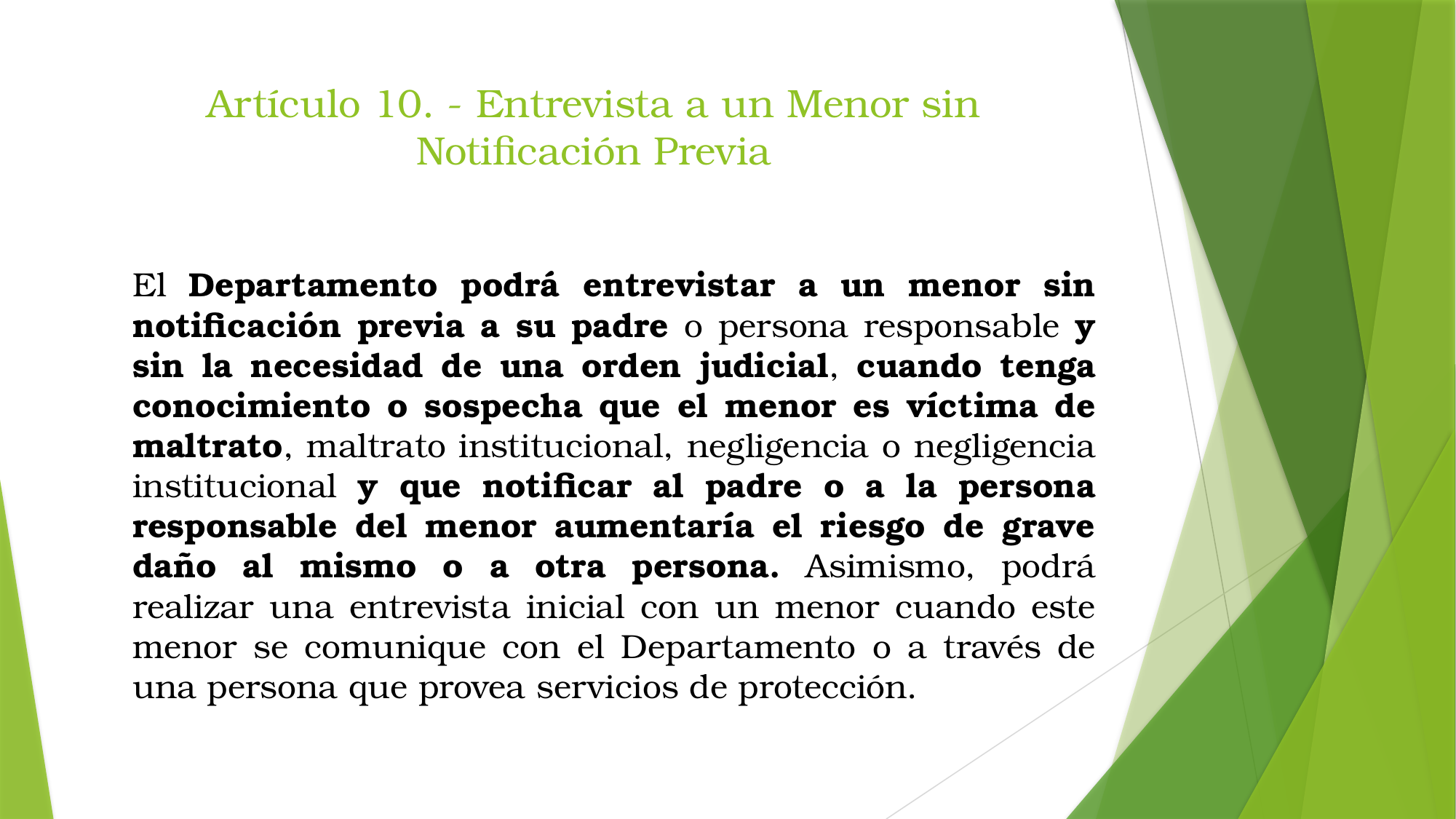

# Artículo 10. - Entrevista a un Menor sin Notificación Previa
	El Departamento podrá entrevistar a un menor sin notificación previa a su padre o persona responsable y sin la necesidad de una orden judicial, cuando tenga conocimiento o sospecha que el menor es víctima de maltrato, maltrato institucional, negligencia o negligencia institucional y que notificar al padre o a la persona responsable del menor aumentaría el riesgo de grave daño al mismo o a otra persona. Asimismo, podrá realizar una entrevista inicial con un menor cuando este menor se comunique con el Departamento o a través de una persona que provea servicios de protección.